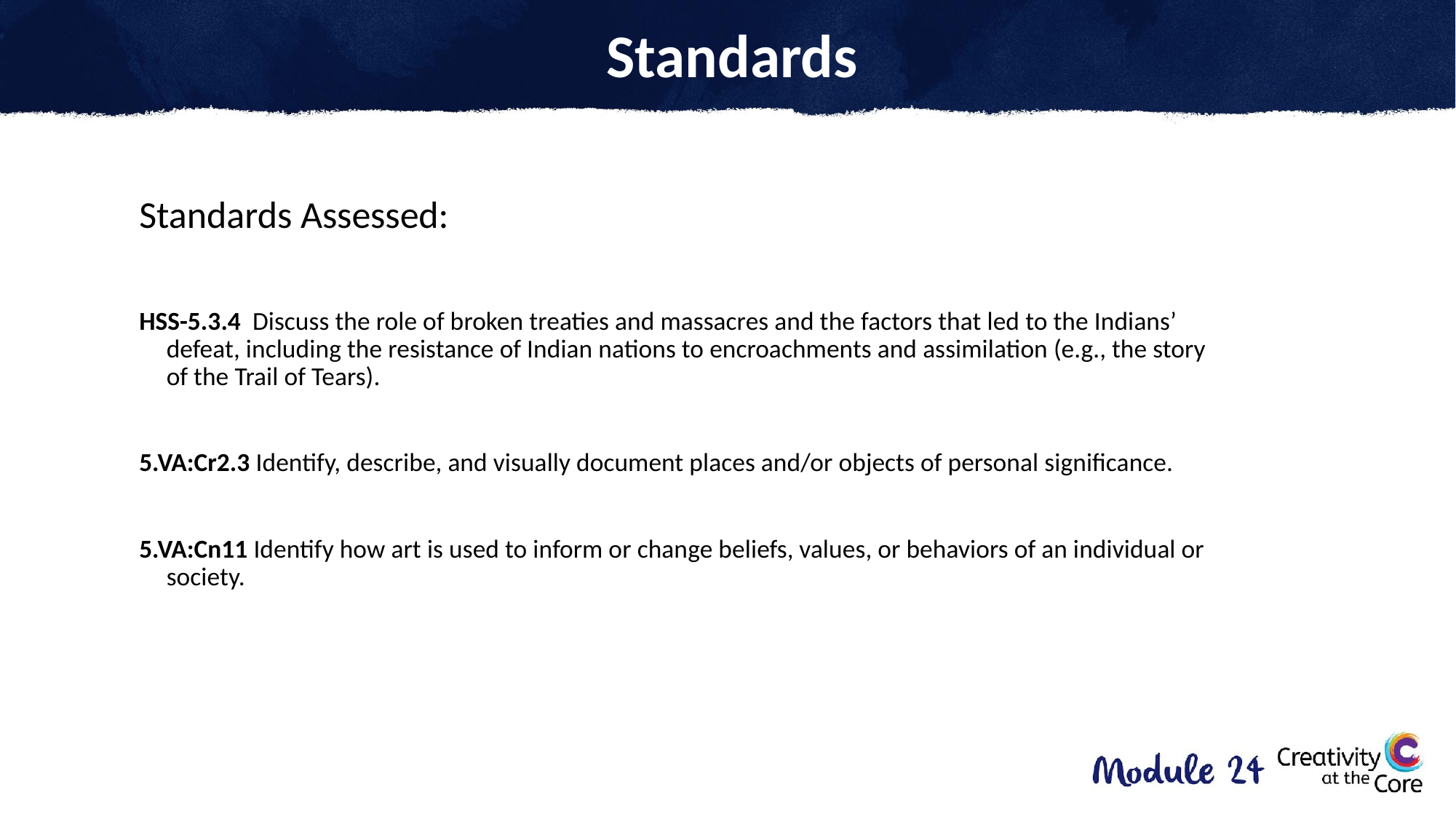

# Standards
Standards Assessed:

HSS-5.3.4  Discuss the role of broken treaties and massacres and the factors that led to the Indians’ defeat, including the resistance of Indian nations to encroachments and assimilation (e.g., the story of the Trail of Tears).

5.VA:Cr2.3 Identify, describe, and visually document places and/or objects of personal significance.

5.VA:Cn11 Identify how art is used to inform or change beliefs, values, or behaviors of an individual or society.